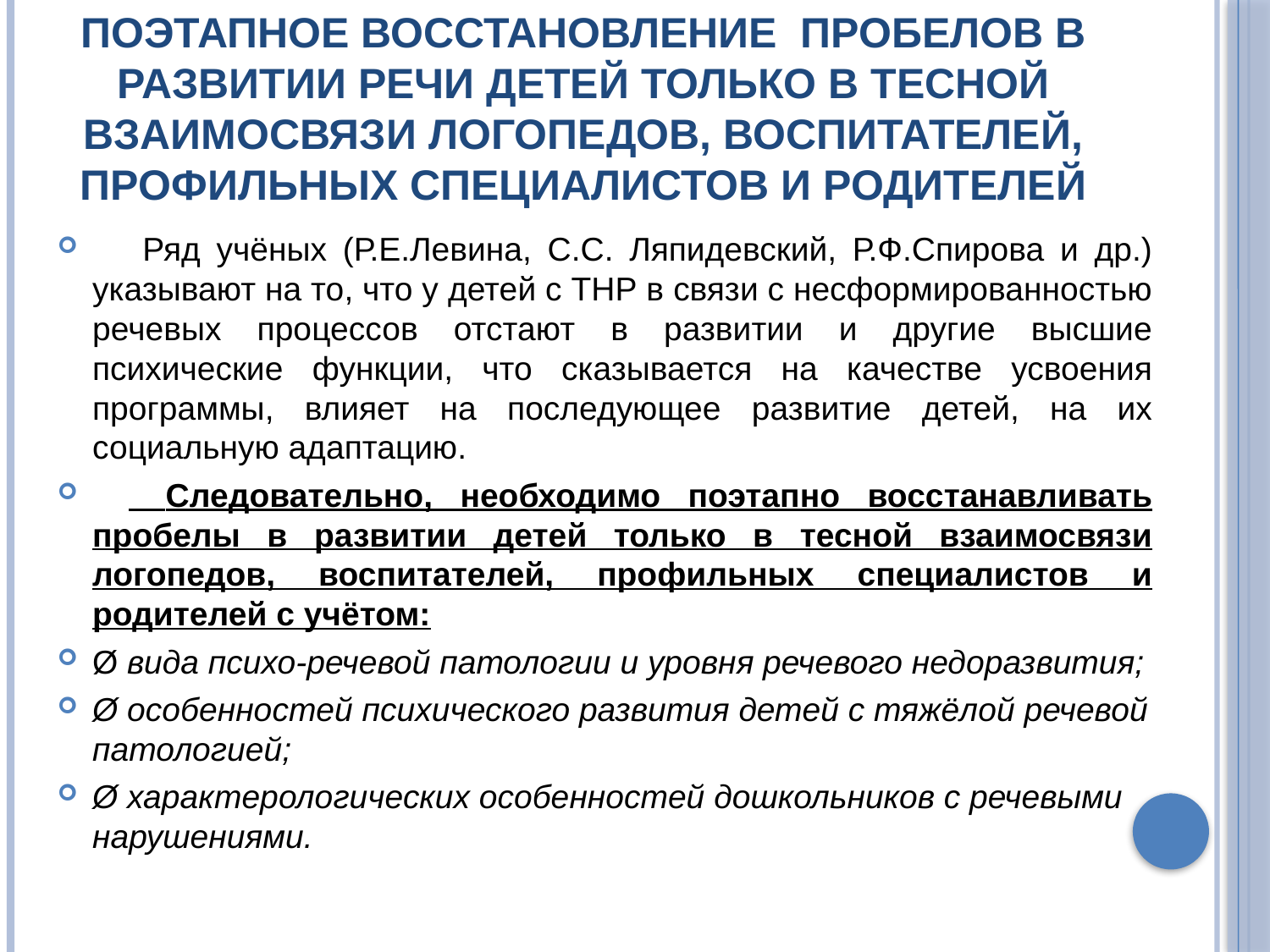

# поэтапное восстановление  пробелов в развитии речи детей только в тесной взаимосвязи логопедов, воспитателей, профильных специалистов и родителей
    Ряд учёных (Р.Е.Левина, С.С. Ляпидевский, Р.Ф.Спирова и др.) указывают на то, что у детей с ТНР в связи с несформированностью речевых процессов отстают в развитии и другие высшие психические функции, что сказывается на качестве усвоения программы, влияет на последующее развитие детей, на их социальную адаптацию.
    Следовательно, необходимо поэтапно восстанавливать пробелы в развитии детей только в тесной взаимосвязи логопедов, воспитателей, профильных специалистов и родителей с учётом:
Ø вида психо-речевой патологии и уровня речевого недоразвития;
Ø особенностей психического развития детей с тяжёлой речевой патологией;
Ø характерологических особенностей дошкольников с речевыми нарушениями.